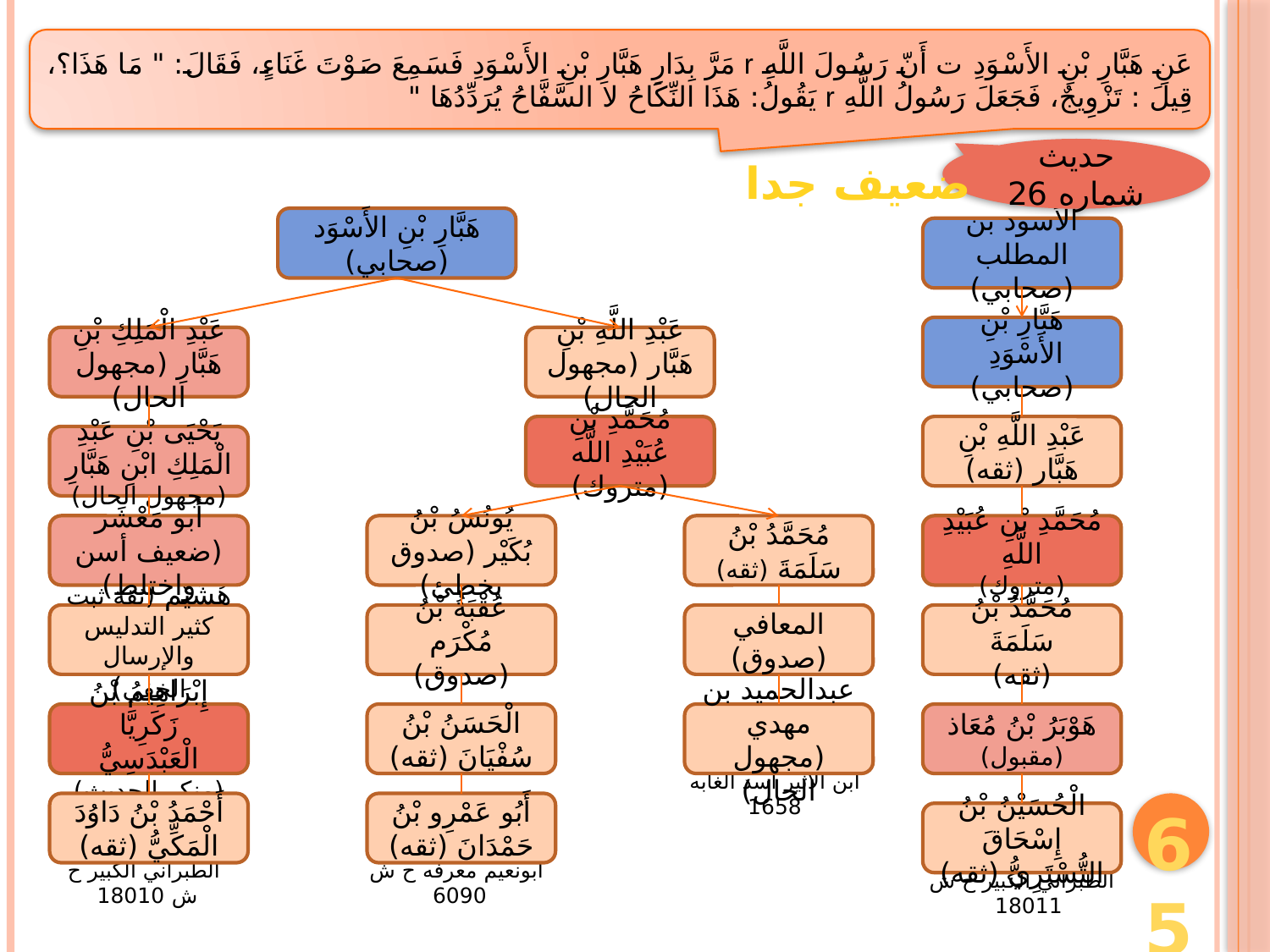

عَنِ هَبَّارِ بْنِ الأَسْوَدِ ت أَنّ رَسُولَ اللَّهِ r مَرَّ بِدَارِ هَبَّارِ بْنِ الأَسْوَدِ فَسَمِعَ صَوْتَ غَنَاءٍ، فَقَالَ: " مَا هَذَا؟، قِيلَ : تَزْوِيجٌ، فَجَعَلَ رَسُولُ اللَّهِ r يَقُولُ: هَذَا النِّكَاحُ لا السَّفَّاحُ يُرَدِّدُهَا "
حديث شماره 26
ضعيف جدا
هَبَّارِ بْنِ الأَسْوَد (صحابي)
الأسود بن المطلب (صحابي)
هَبَّارِ بْنِ الأَسْوَدِ
(صحابي)
عَبْدِ الْمَلِكِ بْنِ هَبَّارِ (مجهول الحال)
عَبْدِ اللَّهِ بْنِ هَبَّار (مجهول الحال)
مُحَمَّدِ بْنِ عُبَيْدِ اللَّه (متروك)
عَبْدِ اللَّهِ بْنِ هَبَّار (ثقه)
يَحْيَى بْنِ عَبْدِ الْمَلِكِ ابْنِ هَبَّارِ (مجهول الحال)
أَبو مَعْشَر (ضعيف أسن واختلط)
يُونُسُ بْنُ بُكَيْر (صدوق يخطئ)
مُحَمَّدُ بْنُ سَلَمَةَ (ثقه)
مُحَمَّدِ بْنِ عُبَيْدِ اللَّهِ
(متروك)
هُشَيْم (ثقة ثبت كثير التدليس والإرسال الخفي)
عُقْبَةُ بْنُ مُكْرَم (صدوق)
المعافي (صدوق)
مُحَمَّدُ بْنُ سَلَمَةَ
(ثقه)
إِبْرَاهِيمُ بْنُ زَكَرِيَّا الْعَبْدَسِيُّ (منكر الحديث)
الْحَسَنُ بْنُ سُفْيَانَ (ثقه)
عبدالحميد بن مهدي (مجهول الحال)
هَوْبَرُ بْنُ مُعَاذ
(مقبول)
ابن الاثير اسد الغابه 1658
أَحْمَدُ بْنُ دَاوُدَ الْمَكِّيُّ (ثقه)
أَبُو عَمْرِو بْنُ حَمْدَانَ (ثقه)
65
الْحُسَيْنُ بْنُ إِسْحَاقَ التُّسْتَرِيُّ (ثقه)
الطبراني الكبير ح ش 18010
ابونعيم معرفه ح ش 6090
الطبراني الكبير ح ش 18011